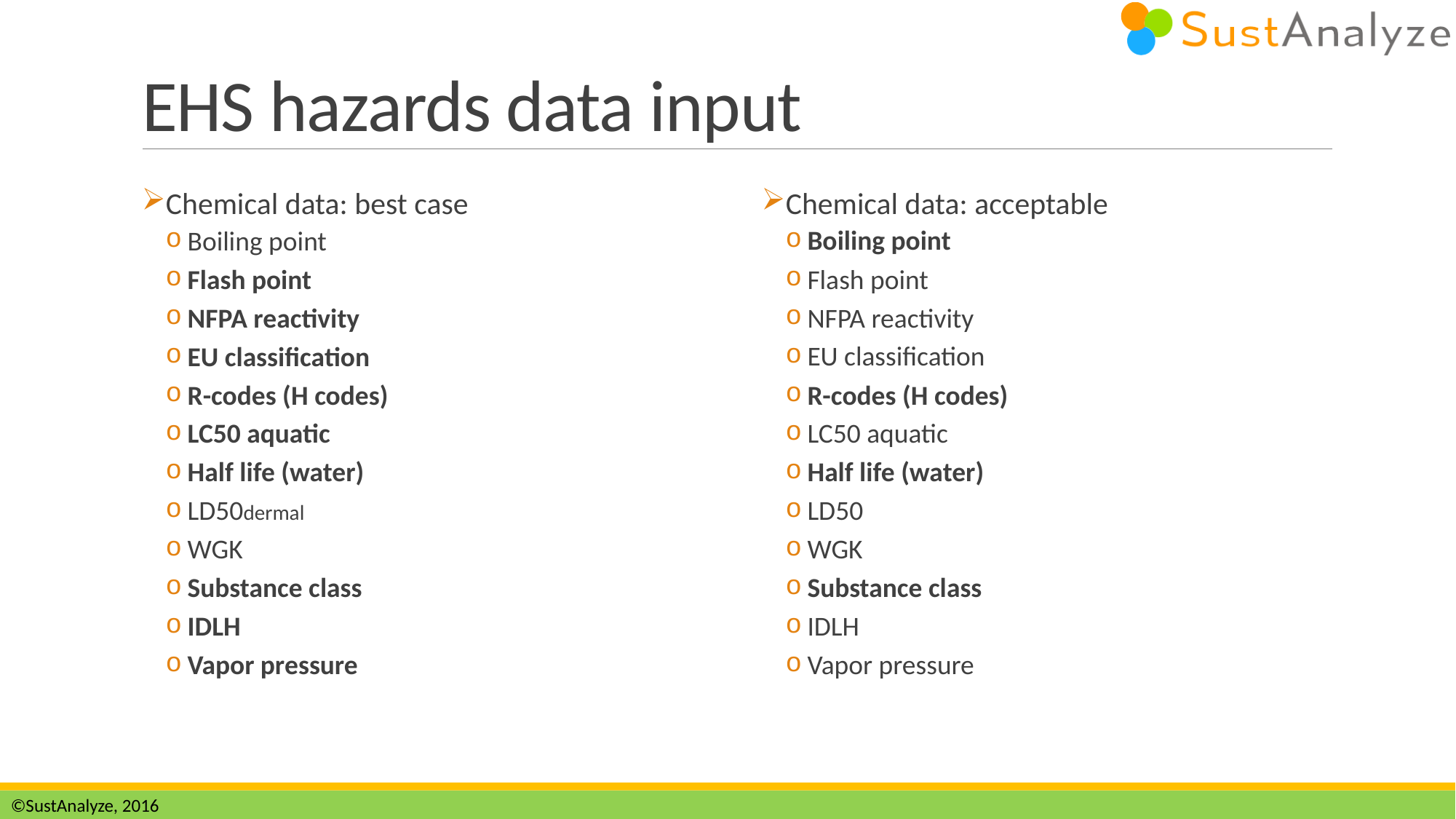

# EHS hazards data input
Chemical data: best case
Boiling point
Flash point
NFPA reactivity
EU classification
R-codes (H codes)
LC50 aquatic
Half life (water)
LD50dermal
WGK
Substance class
IDLH
Vapor pressure

Chemical data: acceptable
Boiling point
Flash point
NFPA reactivity
EU classification
R-codes (H codes)
LC50 aquatic
Half life (water)
LD50
WGK
Substance class
IDLH
Vapor pressure